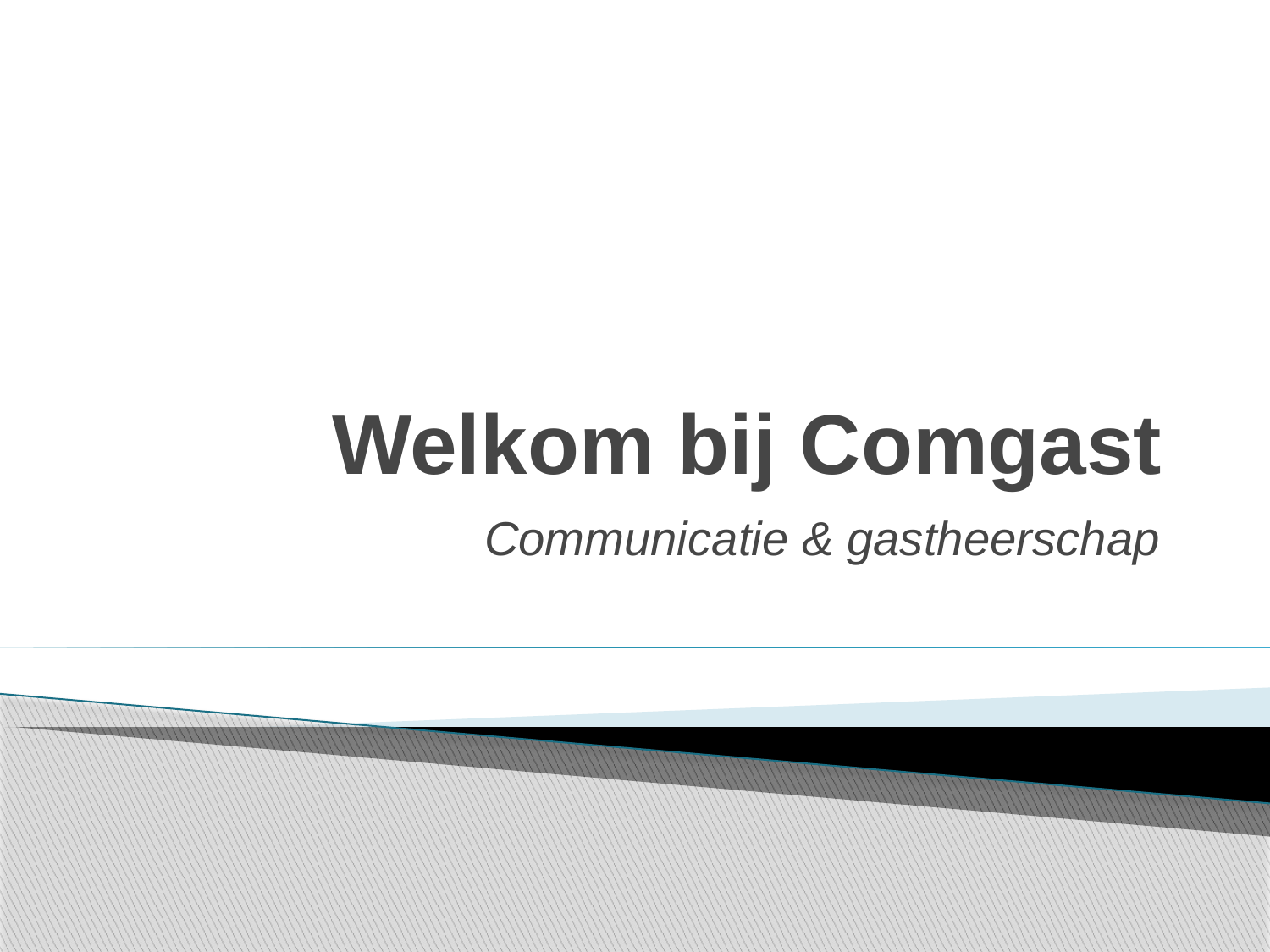

# Welkom bij Comgast
Communicatie & gastheerschap